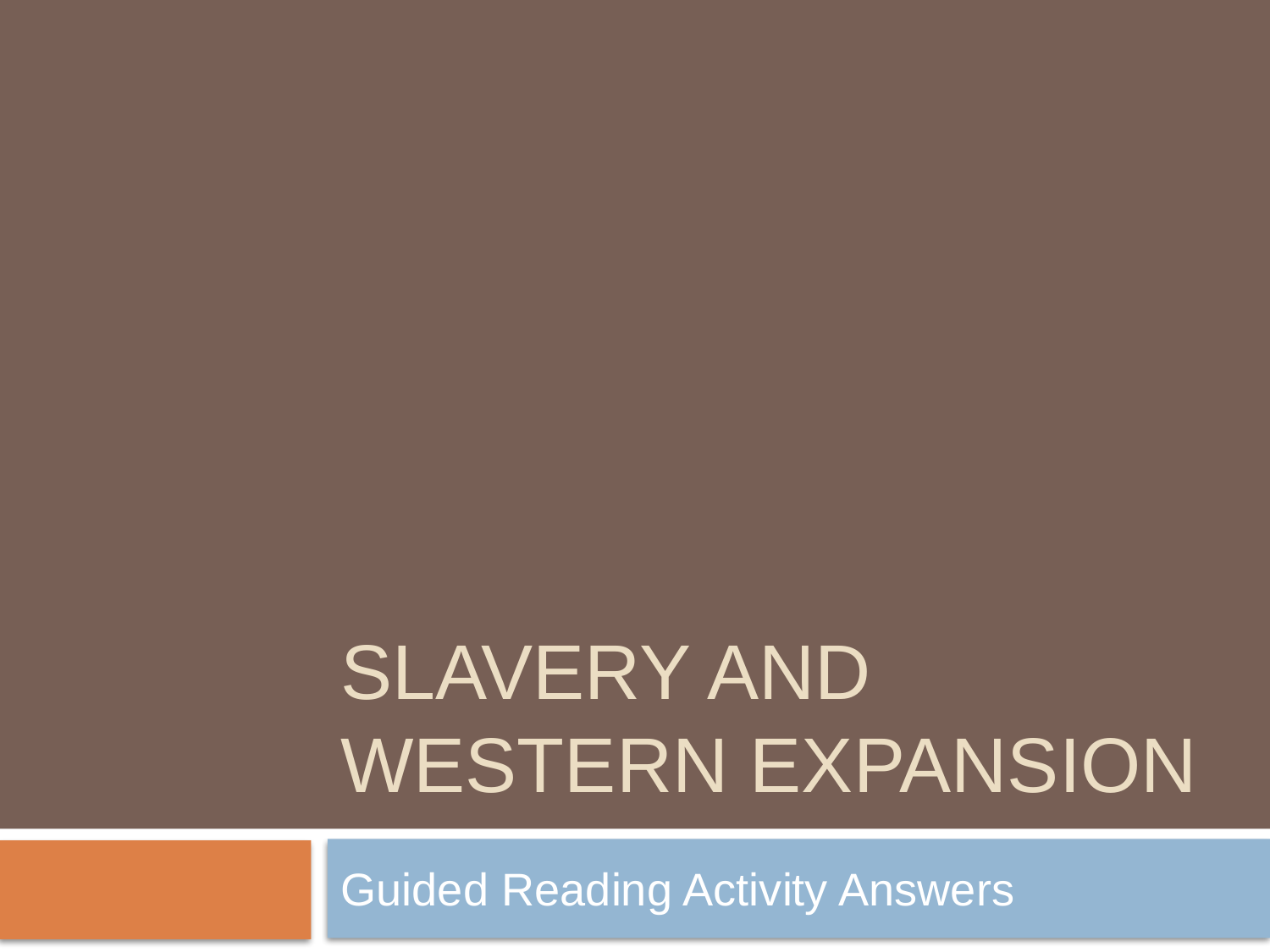

# Slavery and Western Expansion
Guided Reading Activity Answers